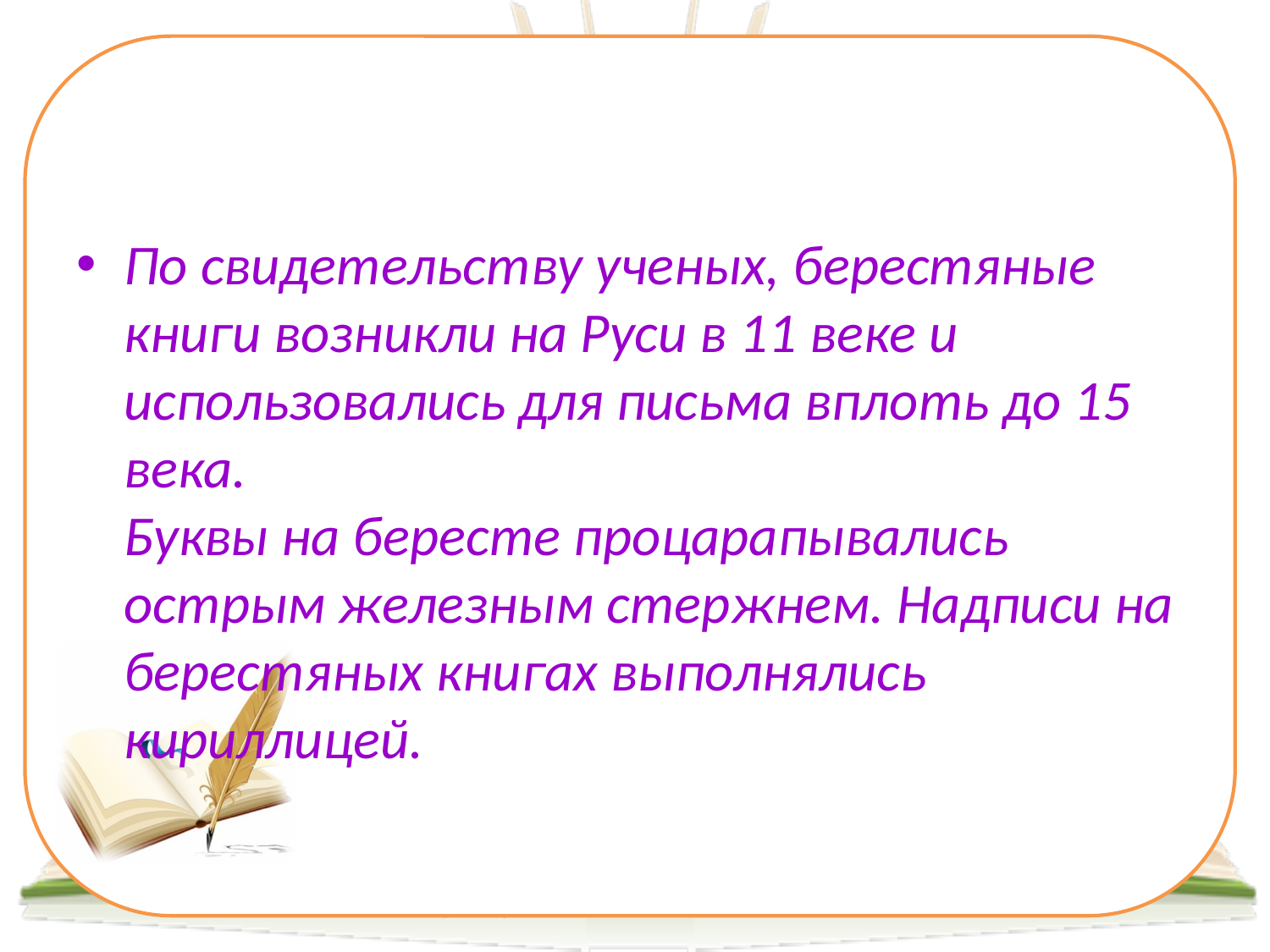

#
По свидетельству ученых, берестяные книги возникли на Руси в 11 веке и использовались для письма вплоть до 15 века.
Буквы на бересте процарапывались острым железным стержнем. Надписи на берестяных книгах выполнялись кириллицей.